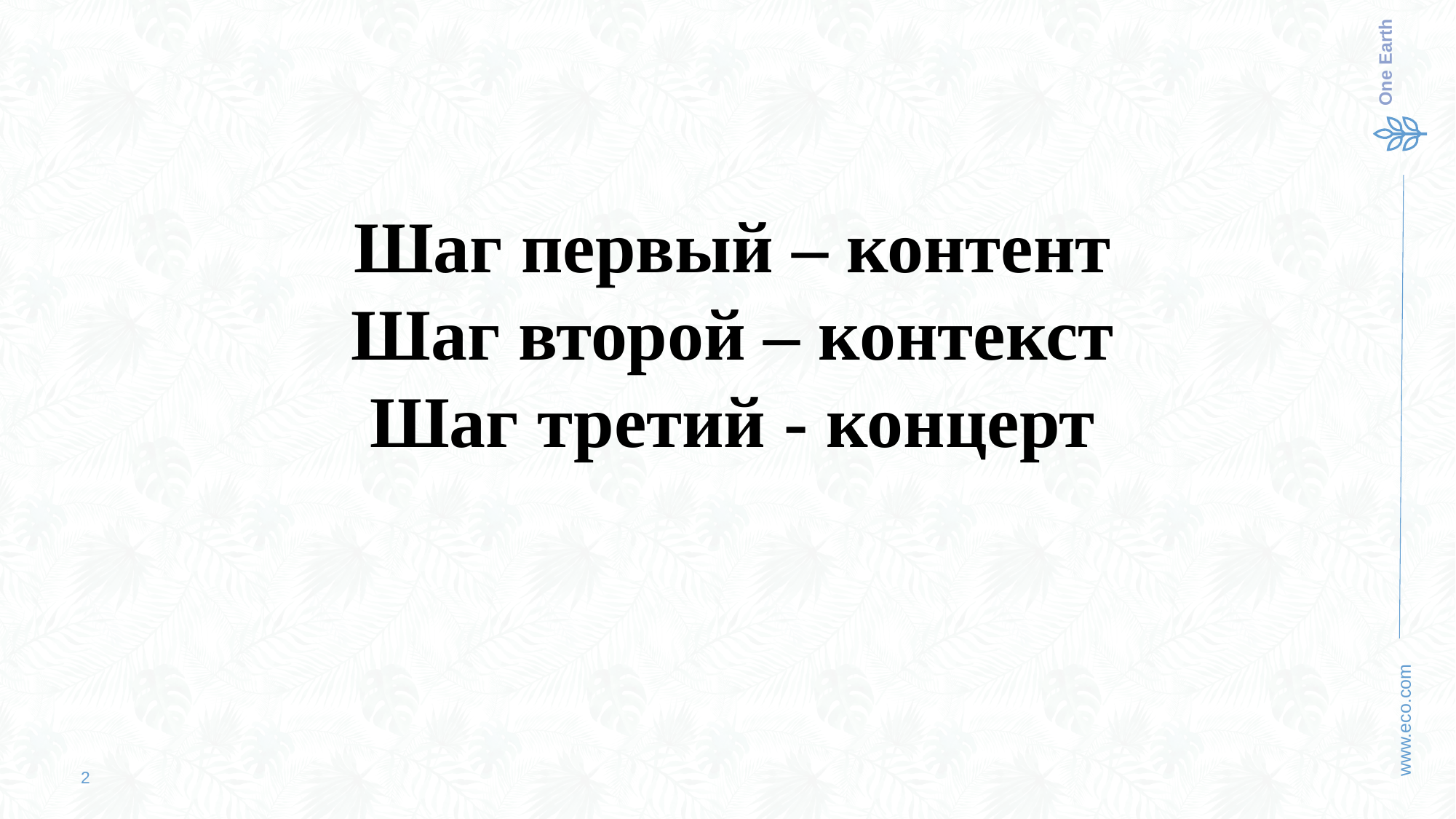

Шаг первый – контент
Шаг второй – контекст
Шаг третий - концерт
2